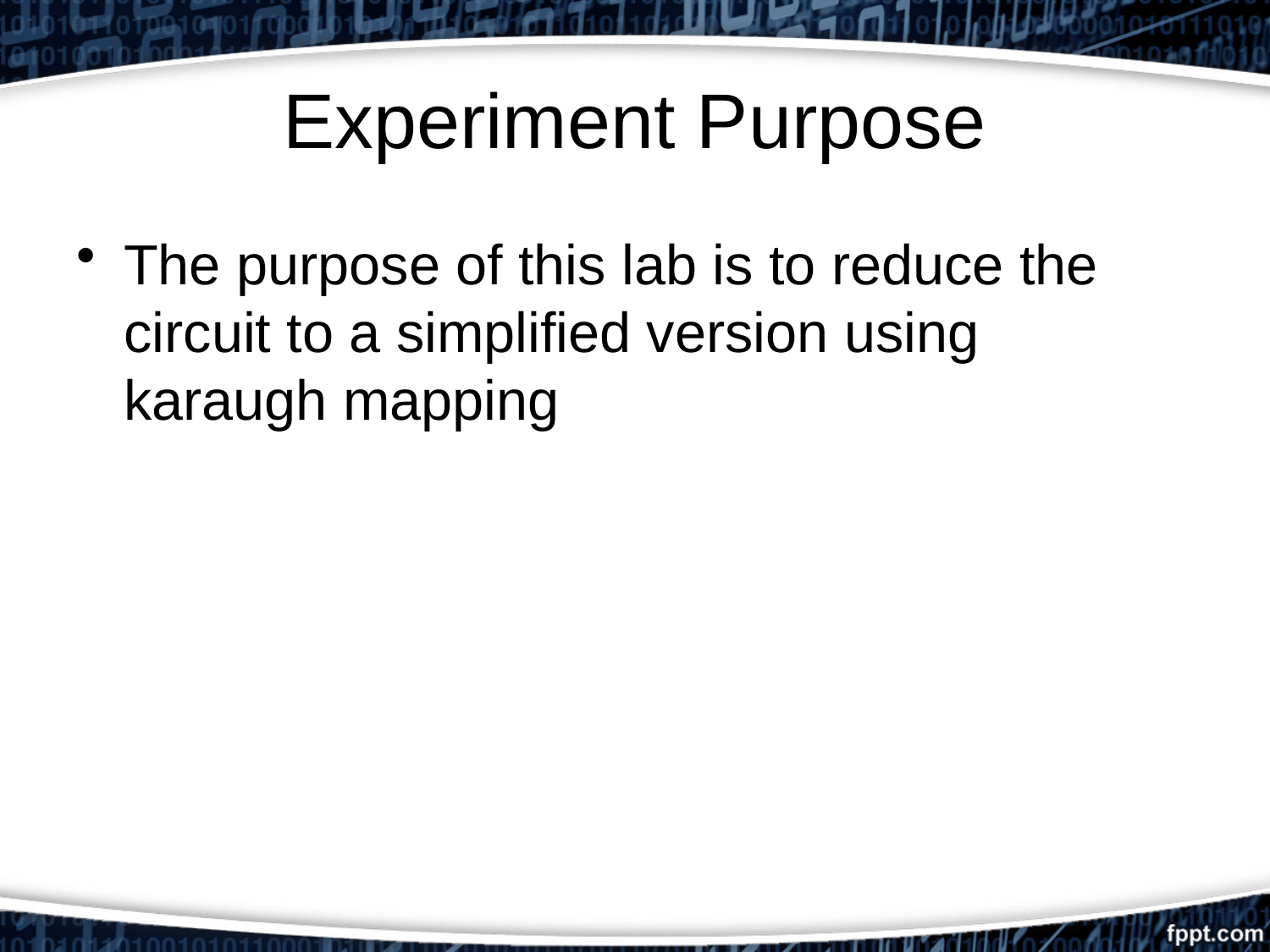

# Experiment Purpose
The purpose of this lab is to reduce the circuit to a simplified version using karaugh mapping